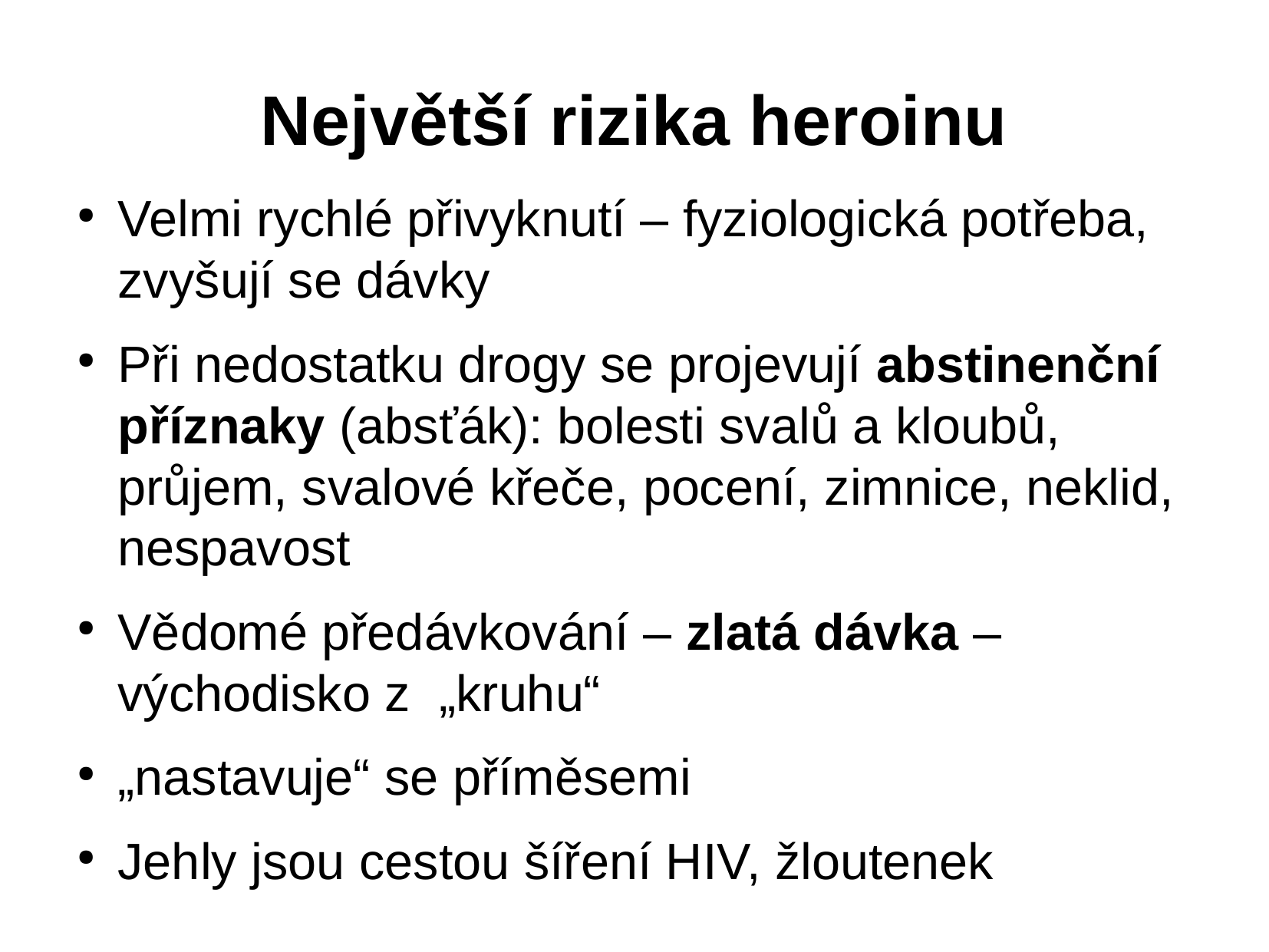

# Největší rizika heroinu
Velmi rychlé přivyknutí – fyziologická potřeba, zvyšují se dávky
Při nedostatku drogy se projevují abstinenční příznaky (absťák): bolesti svalů a kloubů, průjem, svalové křeče, pocení, zimnice, neklid, nespavost
Vědomé předávkování – zlatá dávka – východisko z  „kruhu“
„nastavuje“ se příměsemi
Jehly jsou cestou šíření HIV, žloutenek